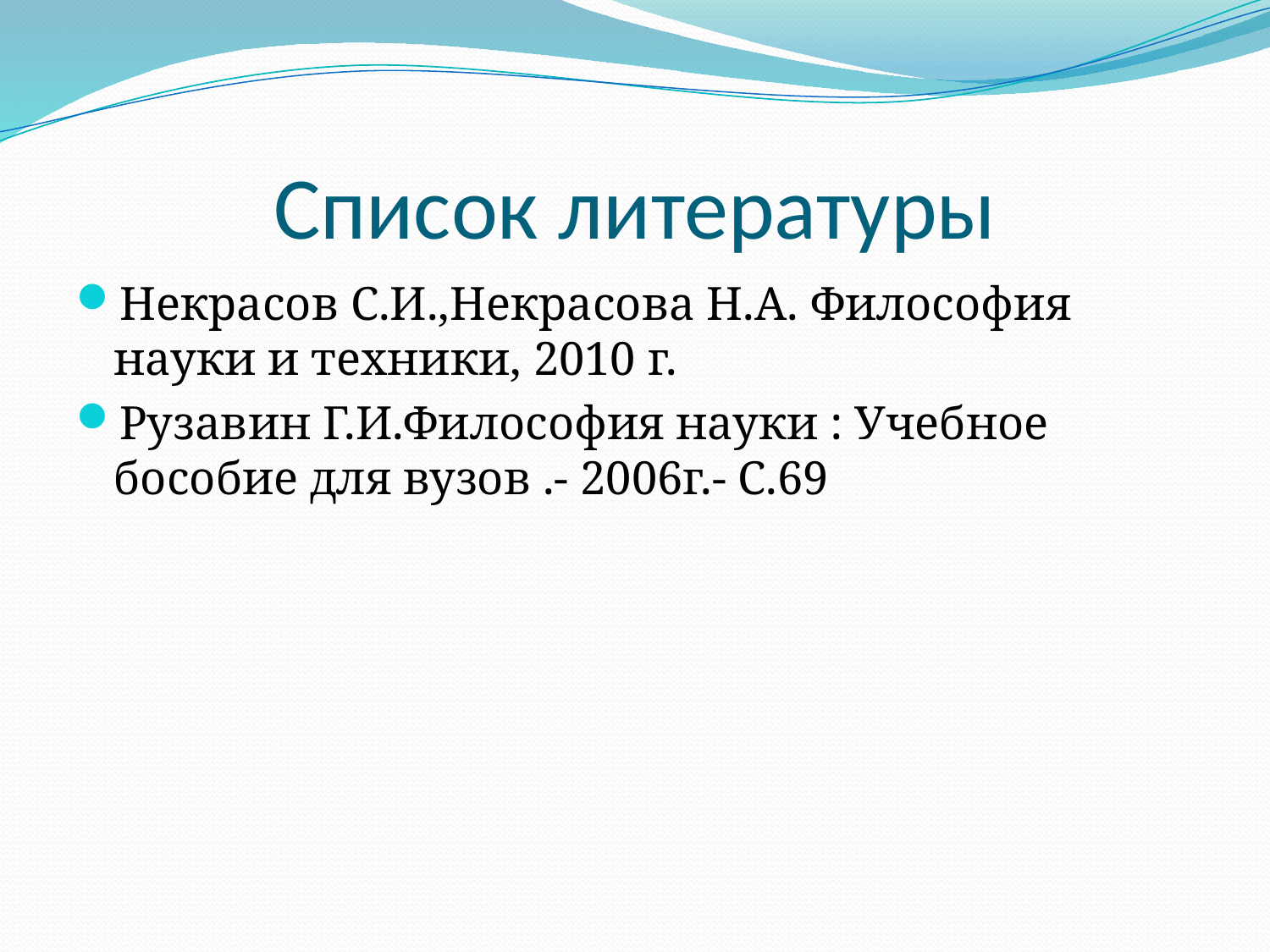

# Список литературы
Некрасов С.И.,Некрасова Н.А. Философия науки и техники, 2010 г.
Рузавин Г.И.Философия науки : Учебное бособие для вузов .- 2006г.- С.69